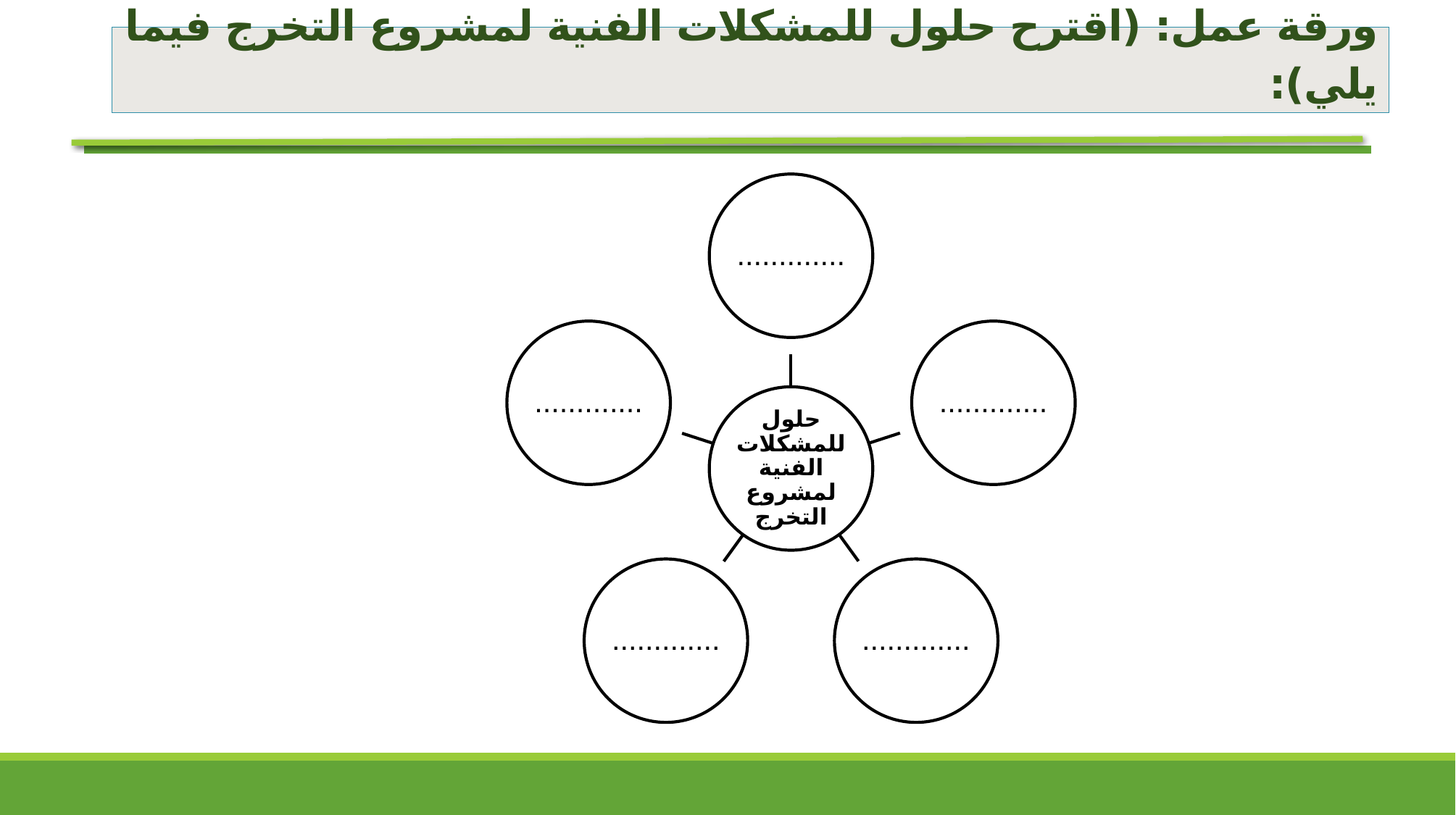

# ورقة عمل: (اقترح حلول للمشكلات الفنية لمشروع التخرج فيما يلي):
حلول للمشكلات الفنية لمشروع التخرج

.............

.............

.............

.............

.............